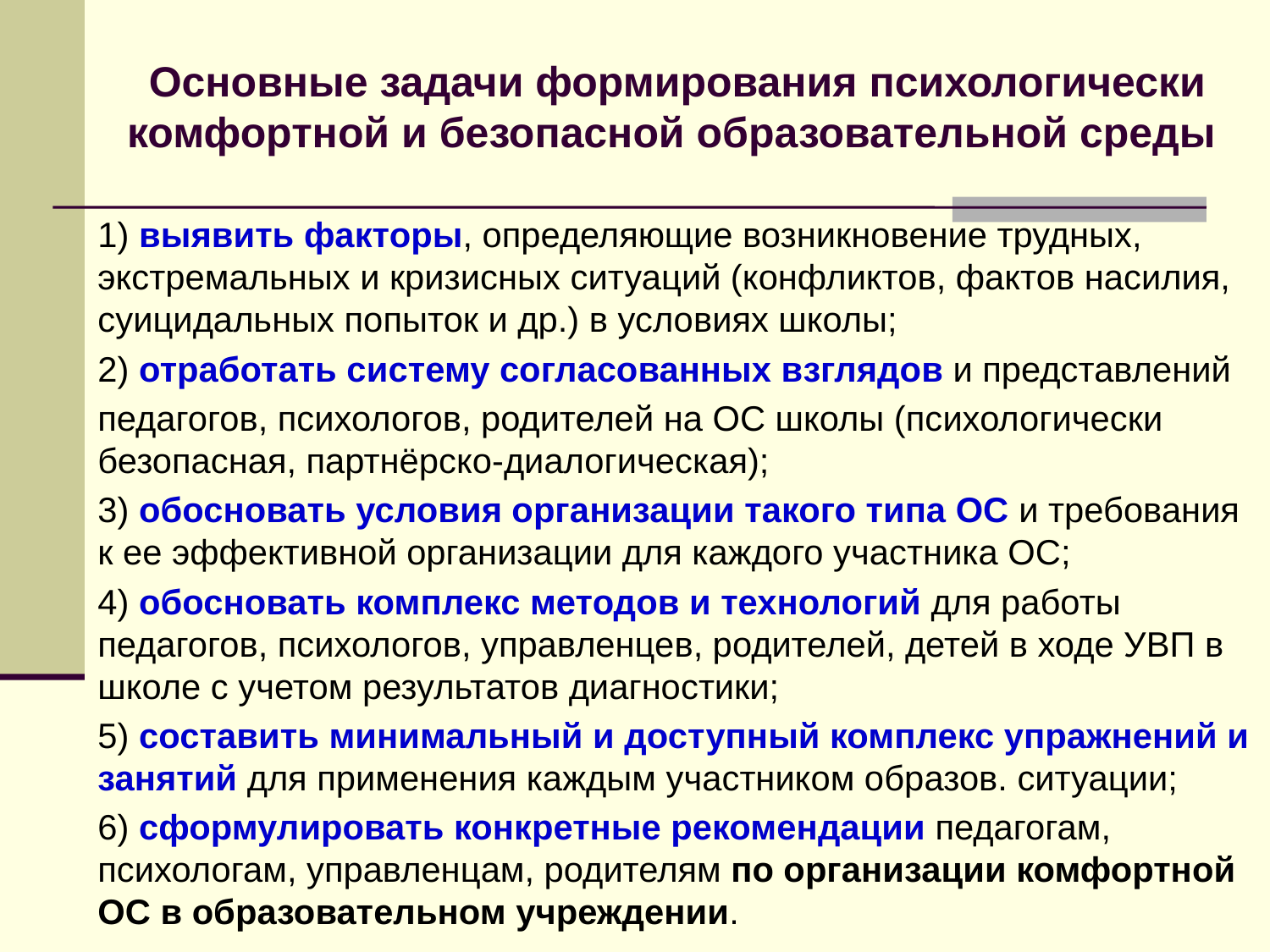

# Основные задачи формирования психологически комфортной и безопасной образовательной среды
1) выявить факторы, определяющие возникновение трудных, экстремальных и кризисных ситуаций (конфликтов, фактов насилия, суицидальных попыток и др.) в условиях школы;
2) отработать систему согласованных взглядов и представлений
педагогов, психологов, родителей на ОС школы (психологически безопасная, партнёрско-диалогическая);
3) обосновать условия организации такого типа ОС и требования к ее эффективной организации для каждого участника ОС;
4) обосновать комплекс методов и технологий для работы педагогов, психологов, управленцев, родителей, детей в ходе УВП в школе с учетом результатов диагностики;
5) составить минимальный и доступный комплекс упражнений и занятий для применения каждым участником образов. ситуации;
6) сформулировать конкретные рекомендации педагогам, психологам, управленцам, родителям по организации комфортной ОС в образовательном учреждении.